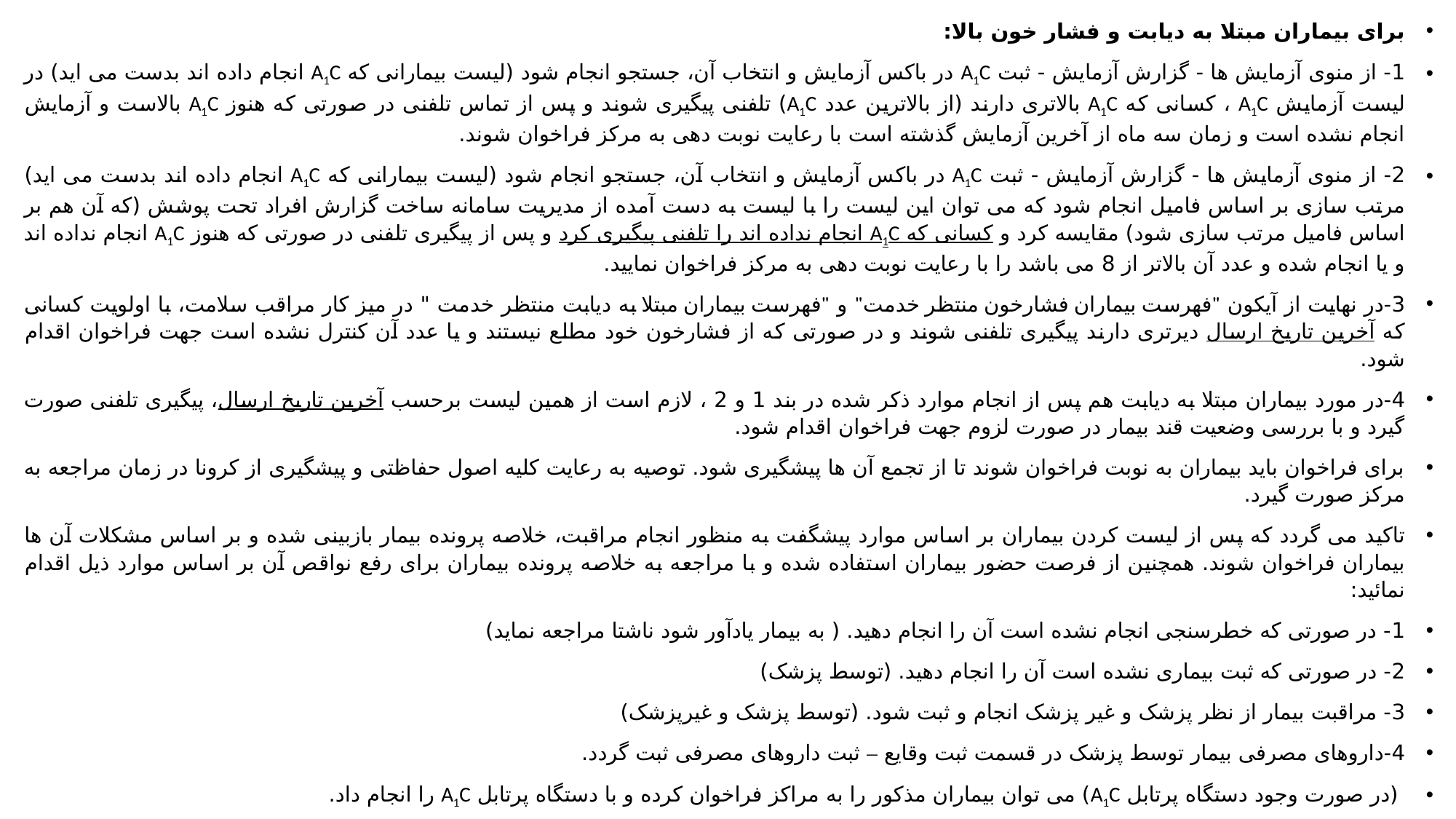

برای بیماران مبتلا به دیابت و فشار خون بالا:
1- از منوی آزمایش ها - گزارش آزمایش - ثبت A1C در باکس آزمایش و انتخاب آن، جستجو انجام شود (لیست بیمارانی که A1C انجام داده اند بدست می اید) در لیست آزمایش A1C ، کسانی که A1C بالاتری دارند (از بالاترین عدد A1C) تلفنی پیگیری شوند و پس از تماس تلفنی در صورتی که هنوز A1C بالاست و آزمایش انجام نشده است و زمان سه ماه از آخرین آزمایش گذشته است با رعایت نوبت دهی به مرکز فراخوان شوند.
2- از منوی آزمایش ها - گزارش آزمایش - ثبت A1C در باکس آزمایش و انتخاب آن، جستجو انجام شود (لیست بیمارانی که A1C انجام داده اند بدست می اید) مرتب سازی بر اساس فامیل انجام شود که می توان این لیست را با لیست به دست آمده از مدیریت سامانه ساخت گزارش افراد تحت پوشش (که آن هم بر اساس فامیل مرتب سازی شود) مقایسه کرد و کسانی که A1C انجام نداده اند را تلفنی پیگیری کرد و پس از پیگیری تلفنی در صورتی که هنوز A1C انجام نداده اند و یا انجام شده و عدد آن بالاتر از 8 می باشد را با رعایت نوبت دهی به مرکز فراخوان نمایید.
3-در نهایت از آیکون "فهرست بیماران فشارخون منتظر خدمت" و "فهرست بیماران مبتلا به دیابت منتظر خدمت " در میز کار مراقب سلامت، با اولویت کسانی که آخرین تاریخ ارسال دیرتری دارند پیگیری تلفنی شوند و در صورتی که از فشارخون خود مطلع نیستند و یا عدد آن کنترل نشده است جهت فراخوان اقدام شود.
4-در مورد بیماران مبتلا به دیابت هم پس از انجام موارد ذکر شده در بند 1 و 2 ، لازم است از همین لیست برحسب آخرین تاریخ ارسال، پیگیری تلفنی صورت گیرد و با بررسی وضعیت قند بیمار در صورت لزوم جهت فراخوان اقدام شود.
برای فراخوان باید بیماران به نوبت فراخوان شوند تا از تجمع آن ها پیشگیری شود. توصیه به رعایت کلیه اصول حفاظتی و پیشگیری از کرونا در زمان مراجعه به مرکز صورت گیرد.
تاکید می گردد که پس از لیست کردن بیماران بر اساس موارد پیشگفت به منظور انجام مراقبت، خلاصه پرونده بیمار بازبینی شده و بر اساس مشکلات آن ها بیماران فراخوان شوند. همچنین از فرصت حضور بیماران استفاده شده و با مراجعه به خلاصه پرونده بیماران برای رفع نواقص آن بر اساس موارد ذیل اقدام نمائید:
1- در صورتی که خطرسنجی انجام نشده است آن را انجام دهید. ( به بیمار یادآور شود ناشتا مراجعه نماید)
2- در صورتی که ثبت بیماری نشده است آن را انجام دهید. (توسط پزشک)
3- مراقبت بیمار از نظر پزشک و غیر پزشک انجام و ثبت شود. (توسط پزشک و غیرپزشک)
4-داروهای مصرفی بیمار توسط پزشک در قسمت ثبت وقایع – ثبت داروهای مصرفی ثبت گردد.
 (در صورت وجود دستگاه پرتابل A1C) می توان بیماران مذکور را به مراکز فراخوان کرده و با دستگاه پرتابل A1C را انجام داد.